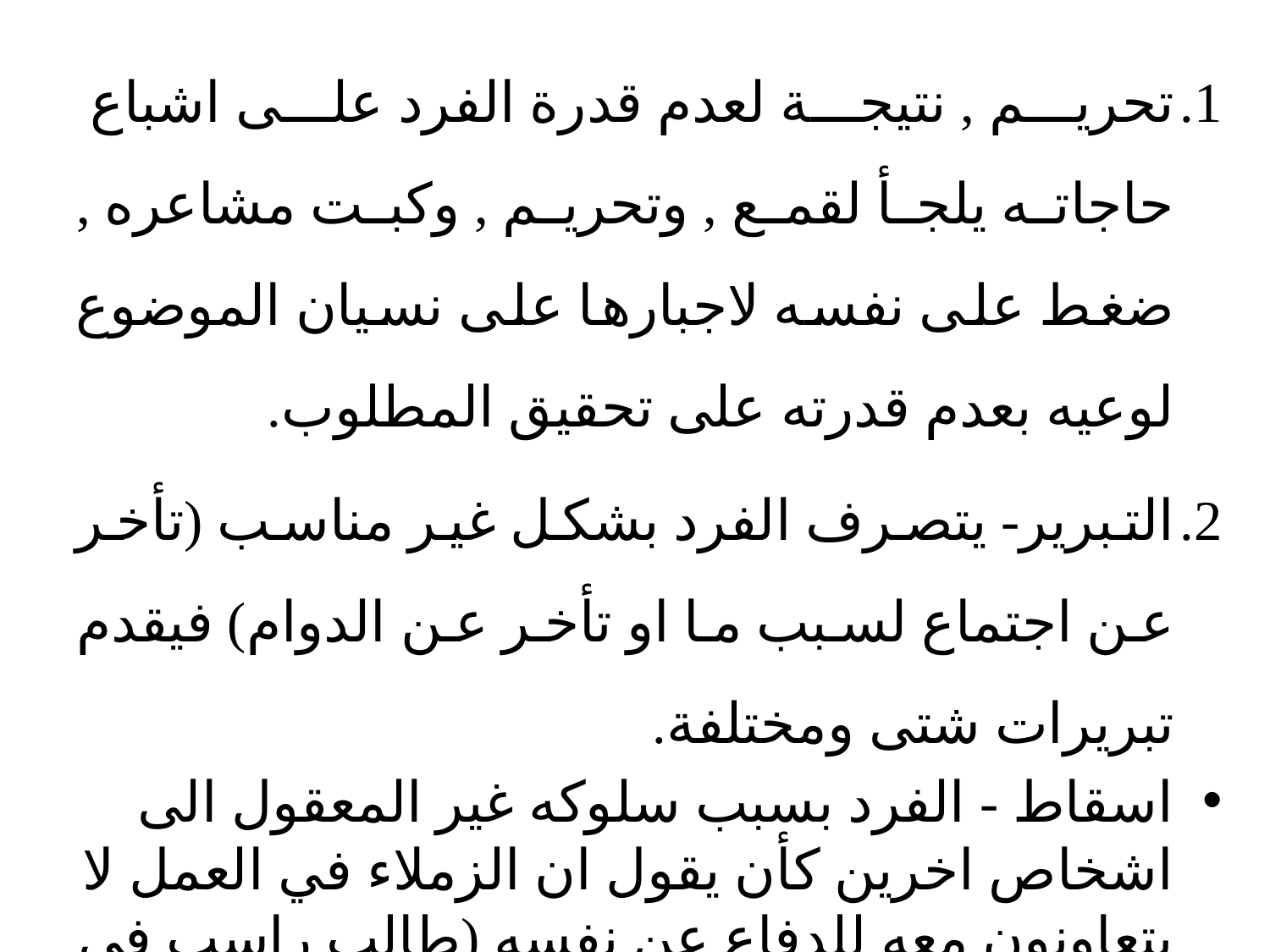

تحريم , نتيجة لعدم قدرة الفرد على اشباع  حاجاته يلجأ لقمع , وتحريم , وكبت مشاعره , ضغط على نفسه لاجبارها على نسيان الموضوع لوعيه بعدم قدرته على تحقيق المطلوب.
التبرير- يتصرف الفرد بشكل غير مناسب (تأخر عن اجتماع لسبب ما او تأخر عن الدوام) فيقدم تبريرات شتى ومختلفة.
اسقاط - الفرد بسبب سلوكه غير المعقول الى اشخاص اخرين كأن يقول ان الزملاء في العمل لا يتعاونون معه للدفاع عن نفسه (طالب راسب في الامتحان ينسب ذلك الى استاذ غير عادل , اسئلة فوق مستواهم ......).